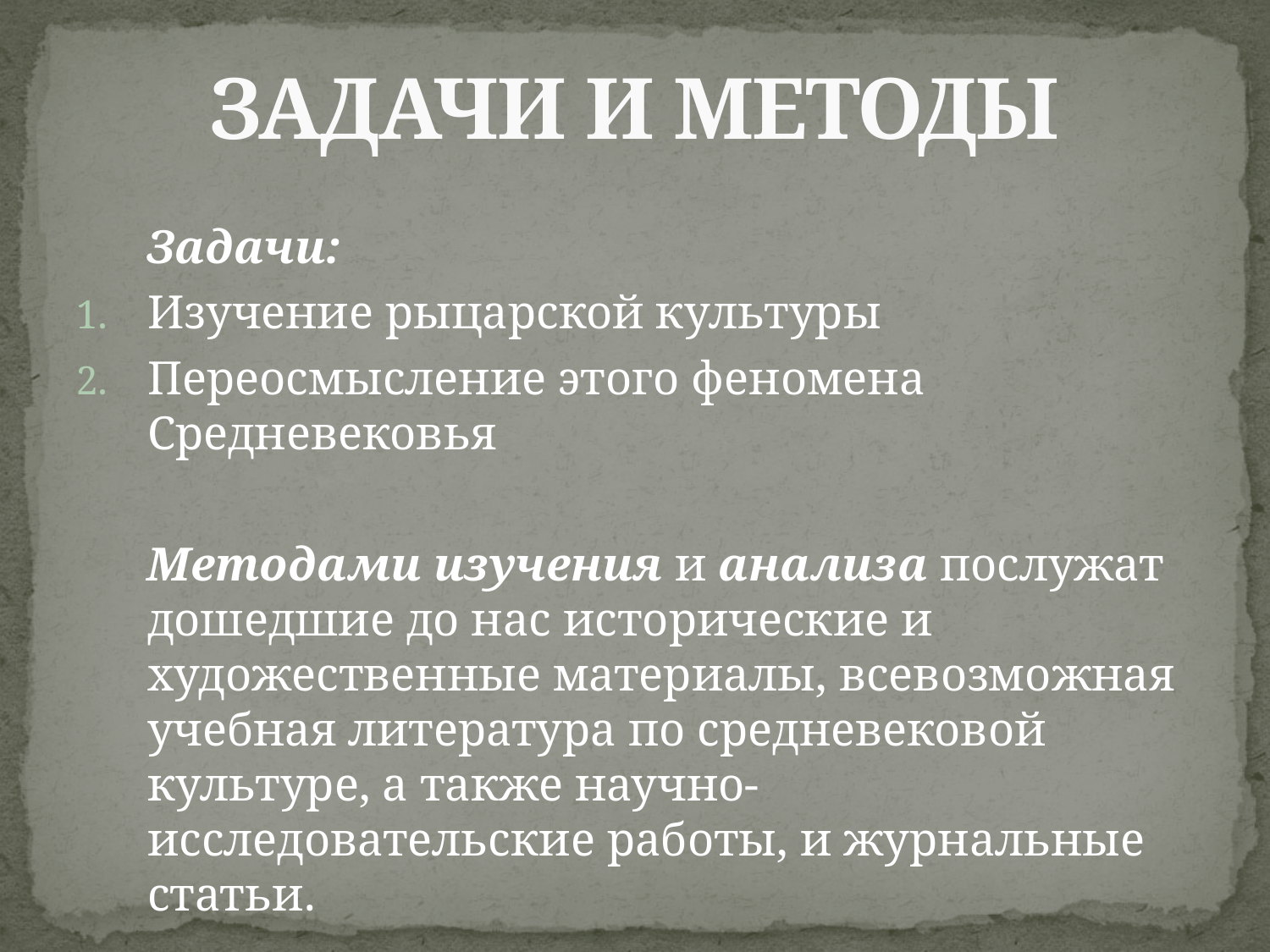

# ЗАДАЧИ И МЕТОДЫ
      Задачи:
Изучение рыцарской культуры
Переосмысление этого феномена Средневековья

      Методами изучения и анализа послужат дошедшие до нас исторические и художественные материалы, всевозможная учебная литература по средневековой культуре, а также научно-исследовательские работы, и журнальные статьи.